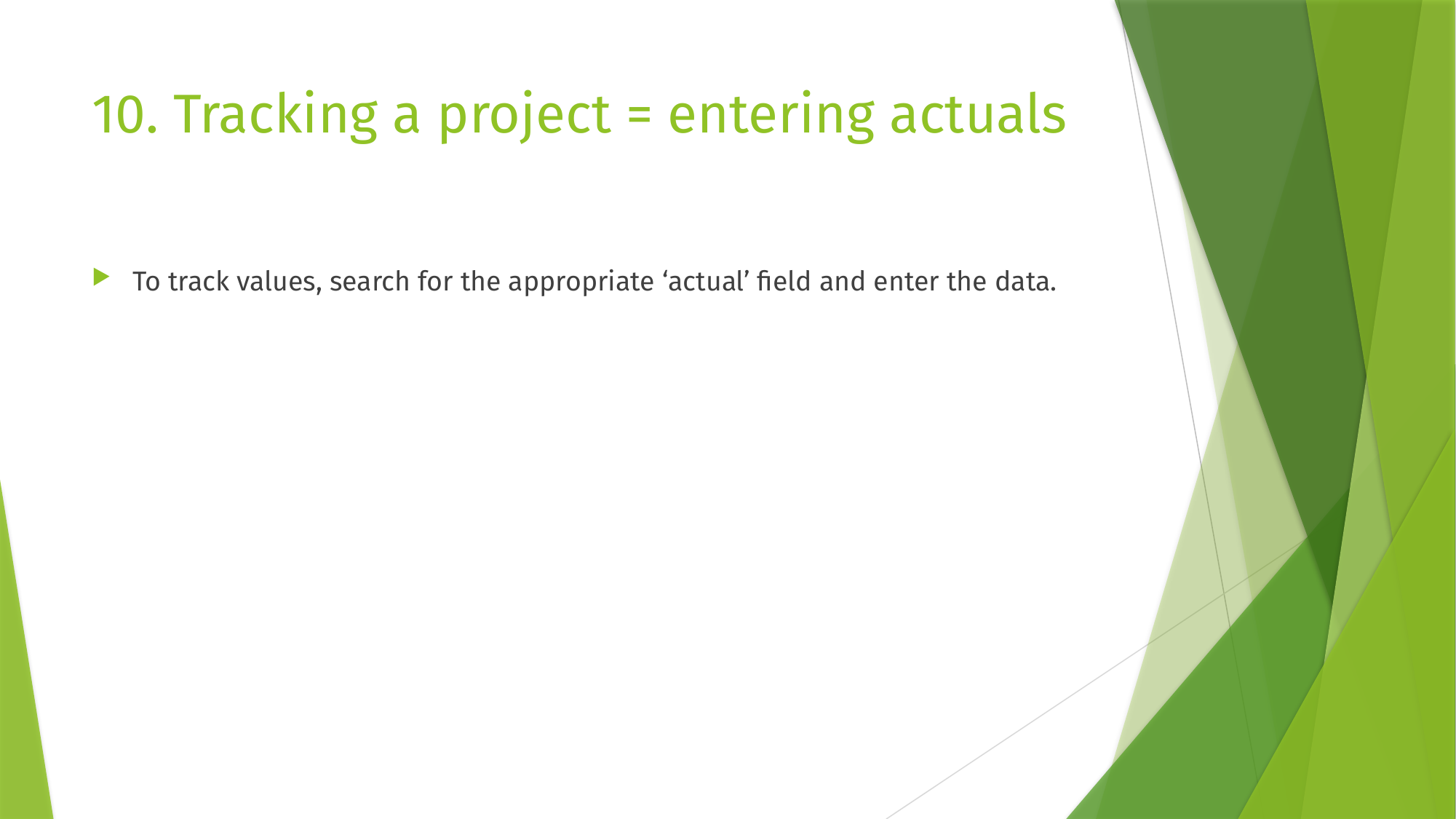

# 10. Tracking a project = entering actuals
To track values, search for the appropriate ‘actual’ field and enter the data.